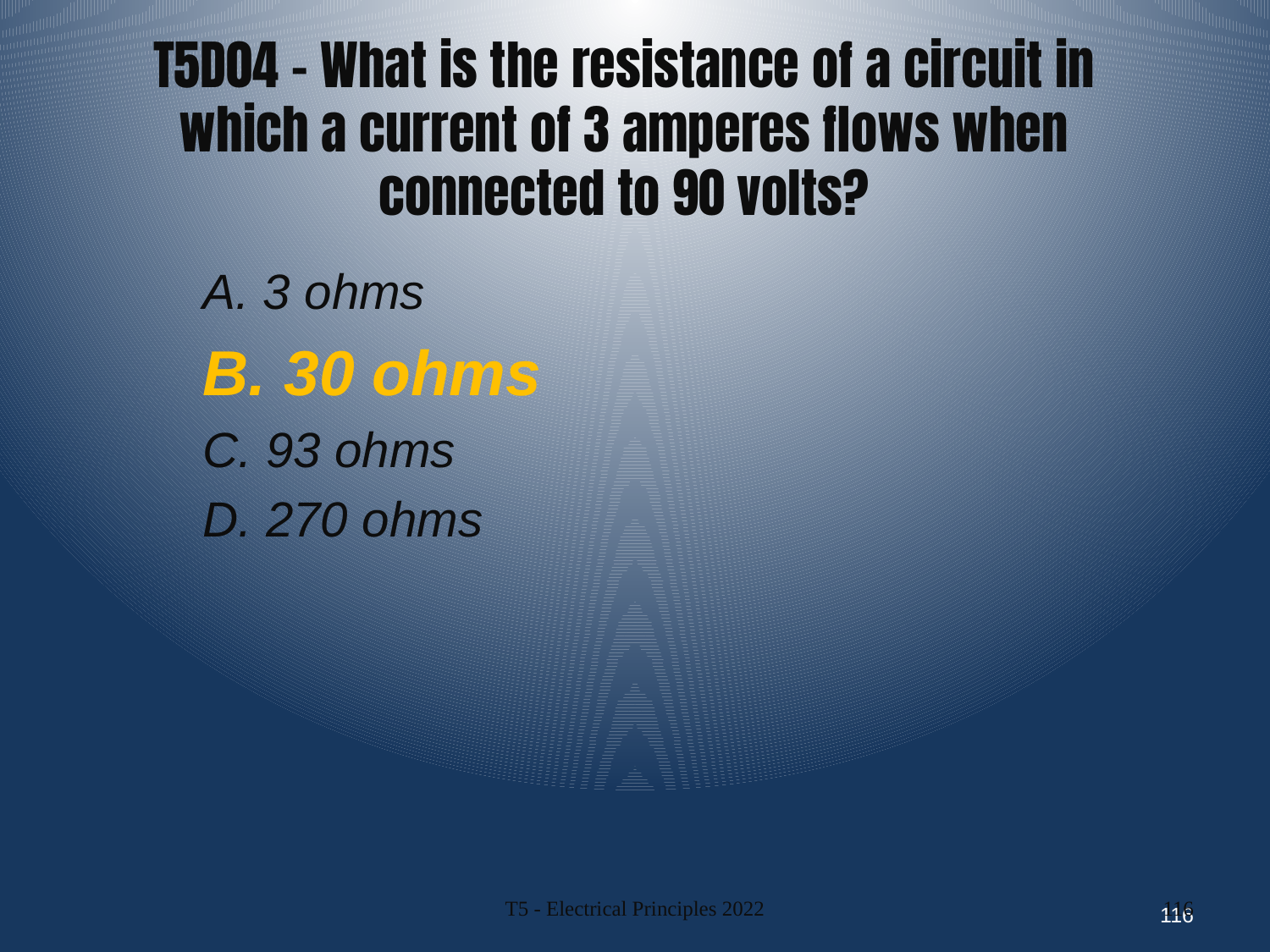

T5D04 - What is the resistance of a circuit in which a current of 3 amperes flows when connected to 90 volts?
A. 3 ohms
B. 30 ohms
C. 93 ohms
D. 270 ohms
116
T5 - Electrical Principles 2022
116